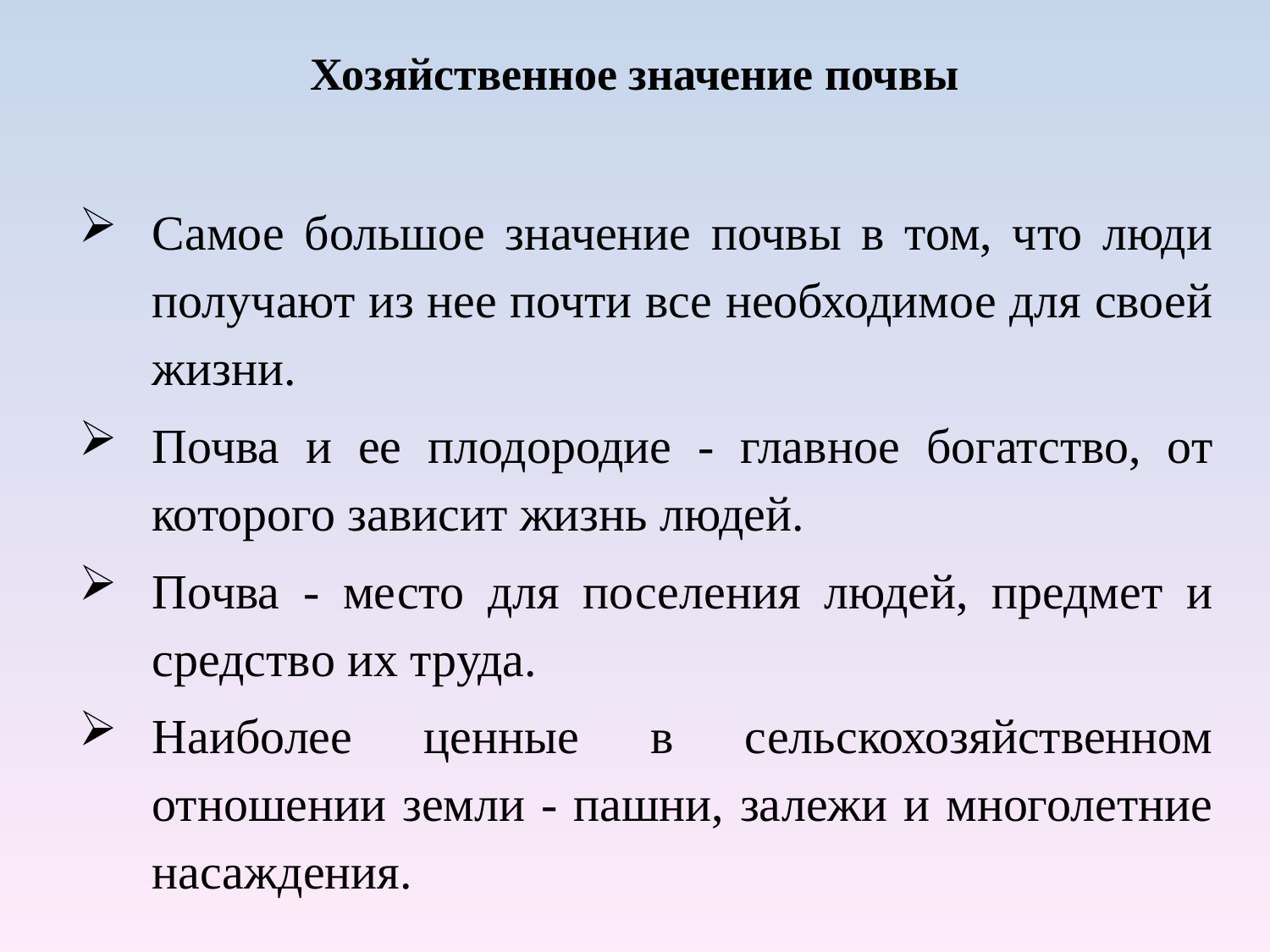

# Хозяйственное значение почвы
Самое большое значение почвы в том, что люди получают из нее почти все необходимое для своей жизни.
Почва и ее плодородие - главное богатство, от которого зависит жизнь людей.
Почва - место для поселения людей, предмет и средство их труда.
Наиболее ценные в сельскохозяйственном отношении земли - пашни, залежи и многолетние насаждения.